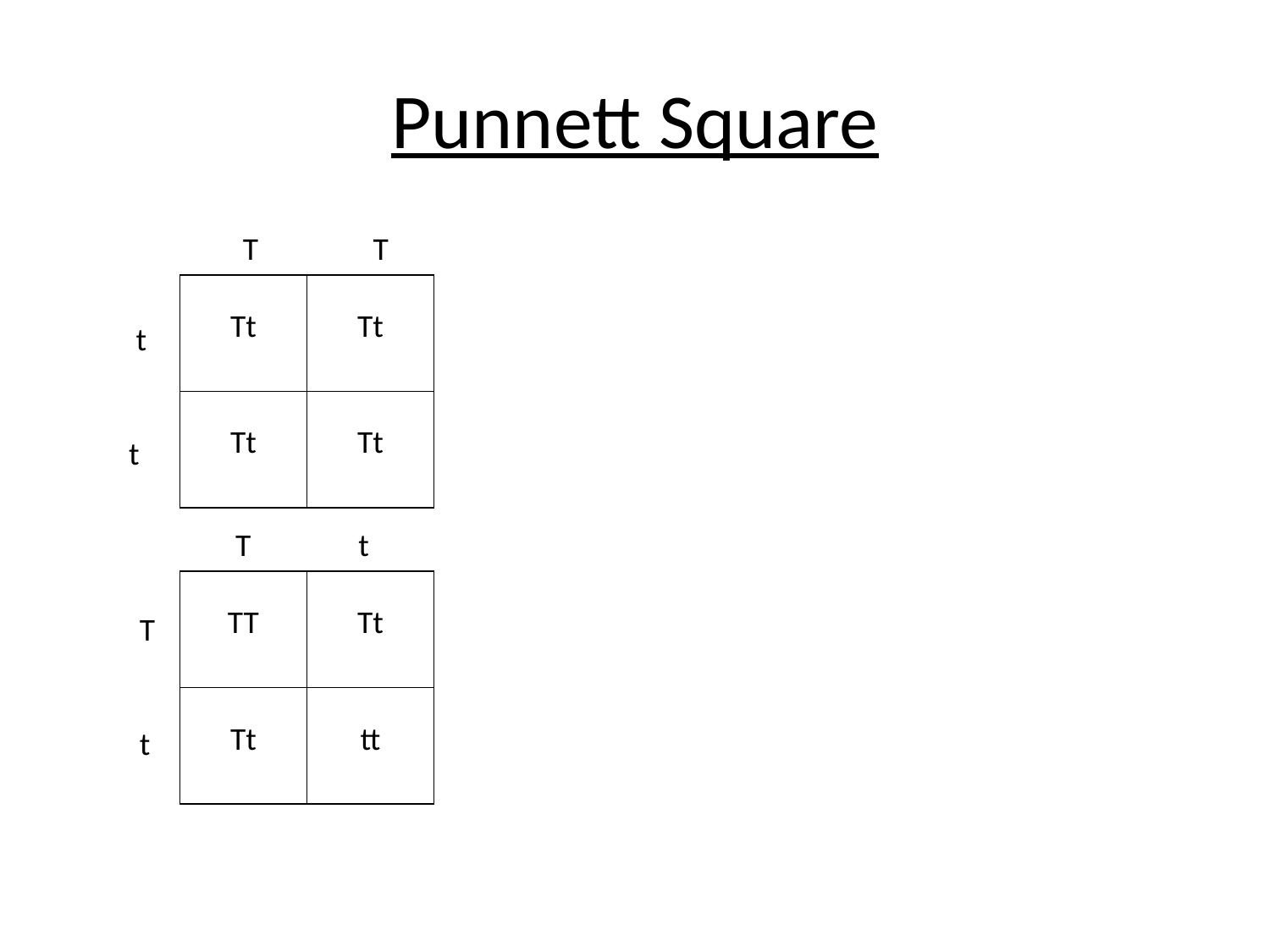

# Punnett Square
       T                T

 t

t
| Tt | Tt |
| --- | --- |
| Tt | Tt |

      T               t
| TT | Tt |
| --- | --- |
| Tt | tt |
T

t